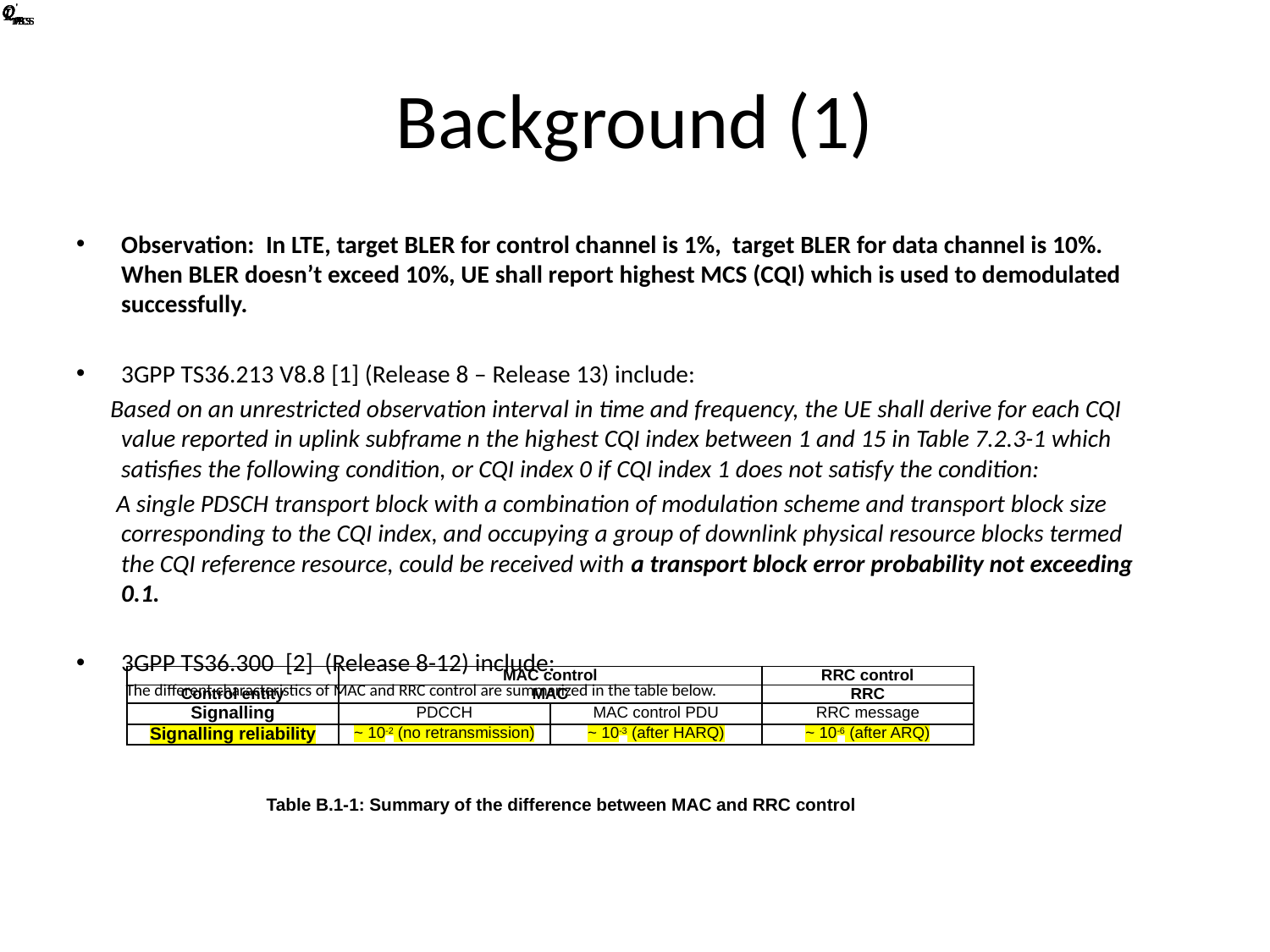

# Background (1)
Observation:  In LTE, target BLER for control channel is 1%,  target BLER for data channel is 10%.  When BLER doesn’t exceed 10%, UE shall report highest MCS (CQI) which is used to demodulated successfully.

3GPP TS36.213 V8.8 [1] (Release 8 – Release 13) include:
      Based on an unrestricted observation interval in time and frequency, the UE shall derive for each CQI value reported in uplink subframe n the highest CQI index between 1 and 15 in Table 7.2.3-1 which satisfies the following condition, or CQI index 0 if CQI index 1 does not satisfy the condition:
       A single PDSCH transport block with a combination of modulation scheme and transport block size corresponding to the CQI index, and occupying a group of downlink physical resource blocks termed the CQI reference resource, could be received with a transport block error probability not exceeding 0.1.

3GPP TS36.300  [2]  (Release 8-12) include:
             The different characteristics of MAC and RRC control are summarized in the table below.

|  | MAC control |  | RRC control |
| --- | --- | --- | --- |
| Control entity | MAC |  | RRC |
| Signalling | PDCCH | MAC control PDU | RRC message |
| Signalling reliability | ~ 10-2 (no retransmission) | ~ 10-3 (after HARQ) | ~ 10-6 (after ARQ) |
Table B.1-1: Summary of the difference between MAC and RRC control